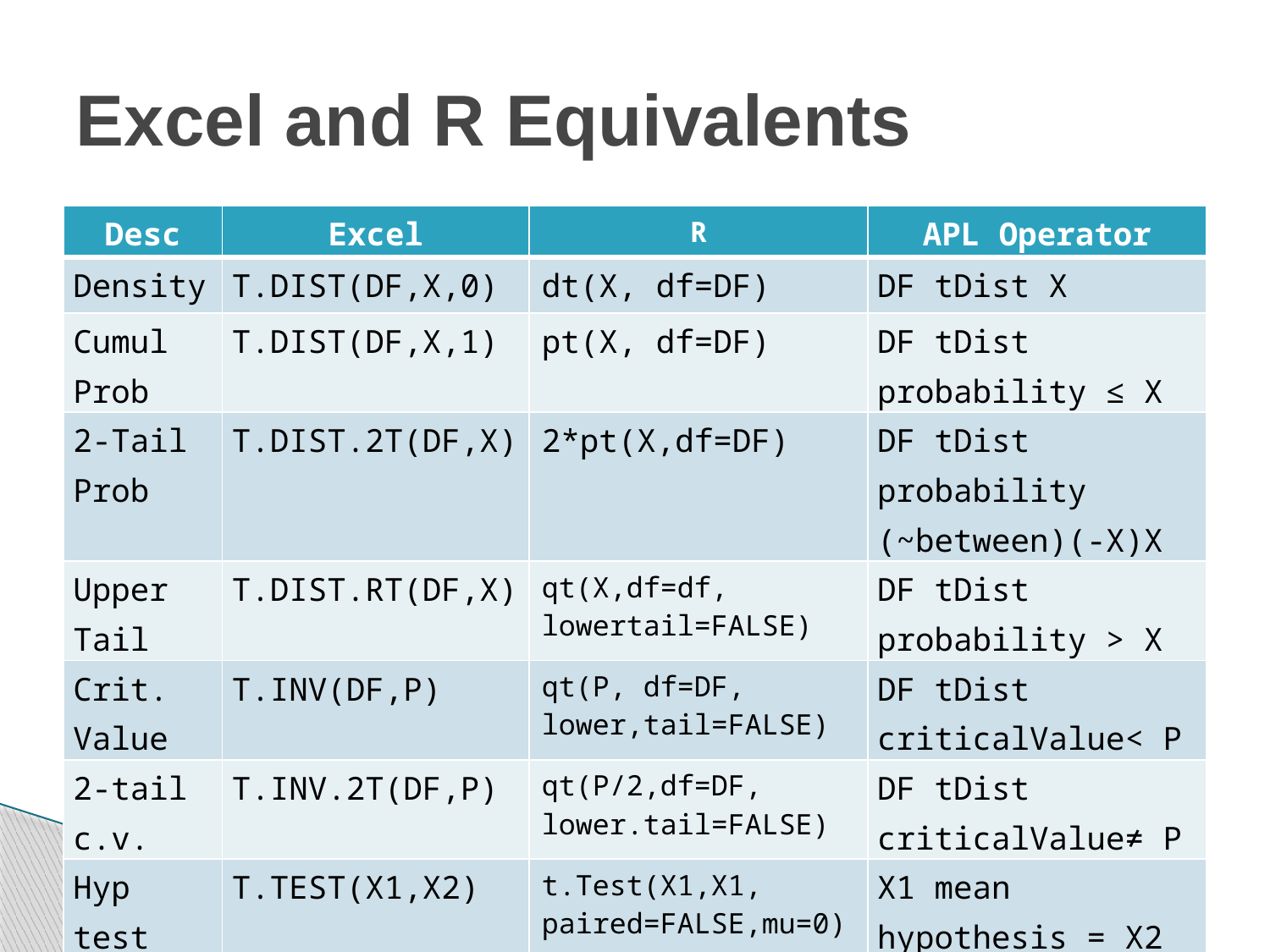

# Excel and R Equivalents
| Desc | Excel | R | APL Operator |
| --- | --- | --- | --- |
| Density | T.DIST(DF,X,0) | dt(X, df=DF) | DF tDist X |
| Cumul Prob | T.DIST(DF,X,1) | pt(X, df=DF) | DF tDist probability ≤ X |
| 2-Tail Prob | T.DIST.2T(DF,X) | 2\*pt(X,df=DF) | DF tDist probability (~between)(-X)X |
| Upper Tail | T.DIST.RT(DF,X) | qt(X,df=df, lowertail=FALSE) | DF tDist probability > X |
| Crit. Value | T.INV(DF,P) | qt(P, df=DF, lower,tail=FALSE) | DF tDist criticalValue< P |
| 2-tail c.v. | T.INV.2T(DF,P) | qt(P/2,df=DF, lower.tail=FALSE) | DF tDist criticalValue≠ P |
| Hyp test | T.TEST(X1,X2) | t.Test(X1,X1, paired=FALSE,mu=0) | X1 mean hypothesis = X2 |